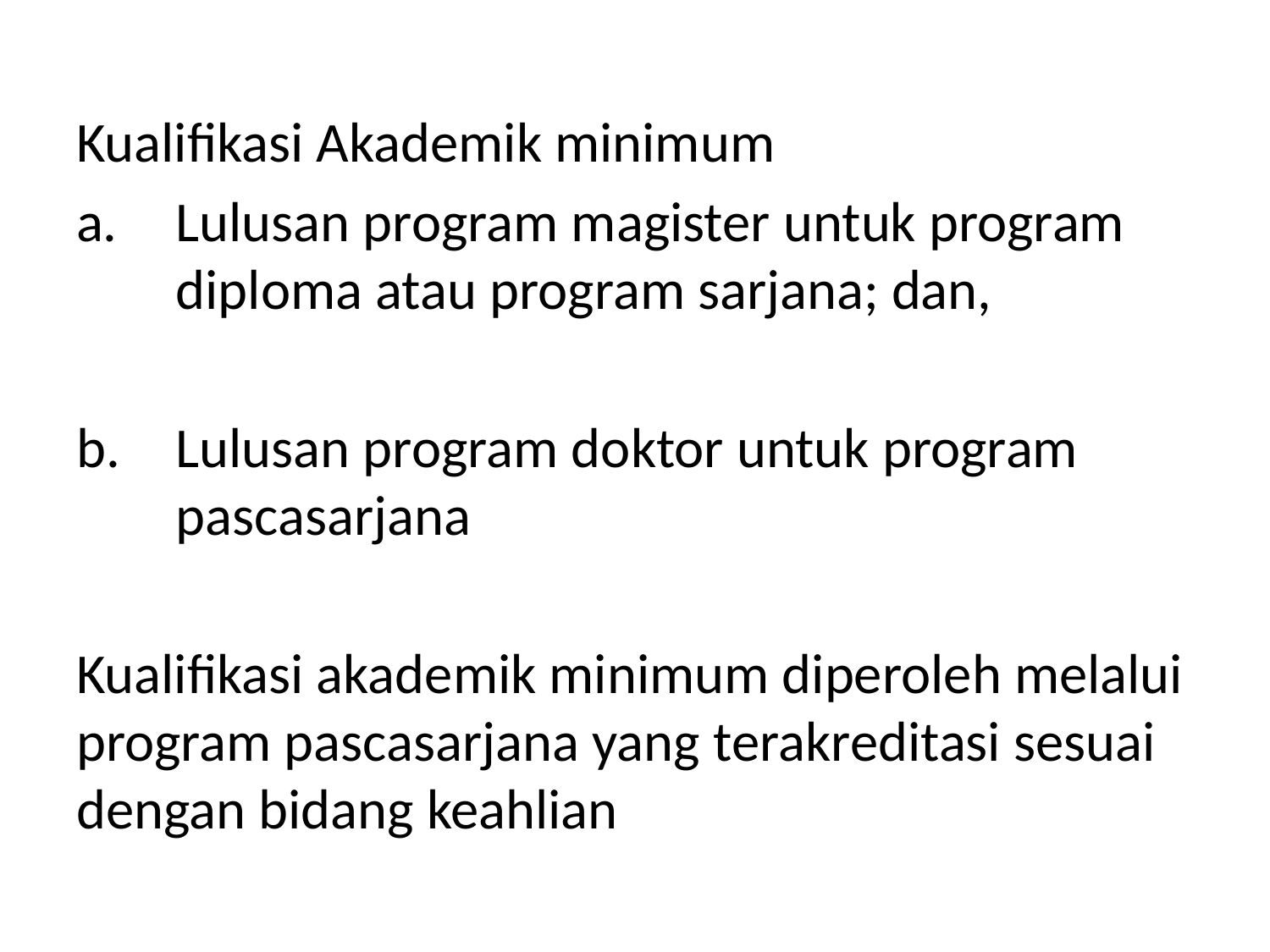

Kualifikasi Akademik minimum
Lulusan program magister untuk program diploma atau program sarjana; dan,

Lulusan program doktor untuk program pascasarjana

Kualifikasi akademik minimum diperoleh melalui program pascasarjana yang terakreditasi sesuai dengan bidang keahlian